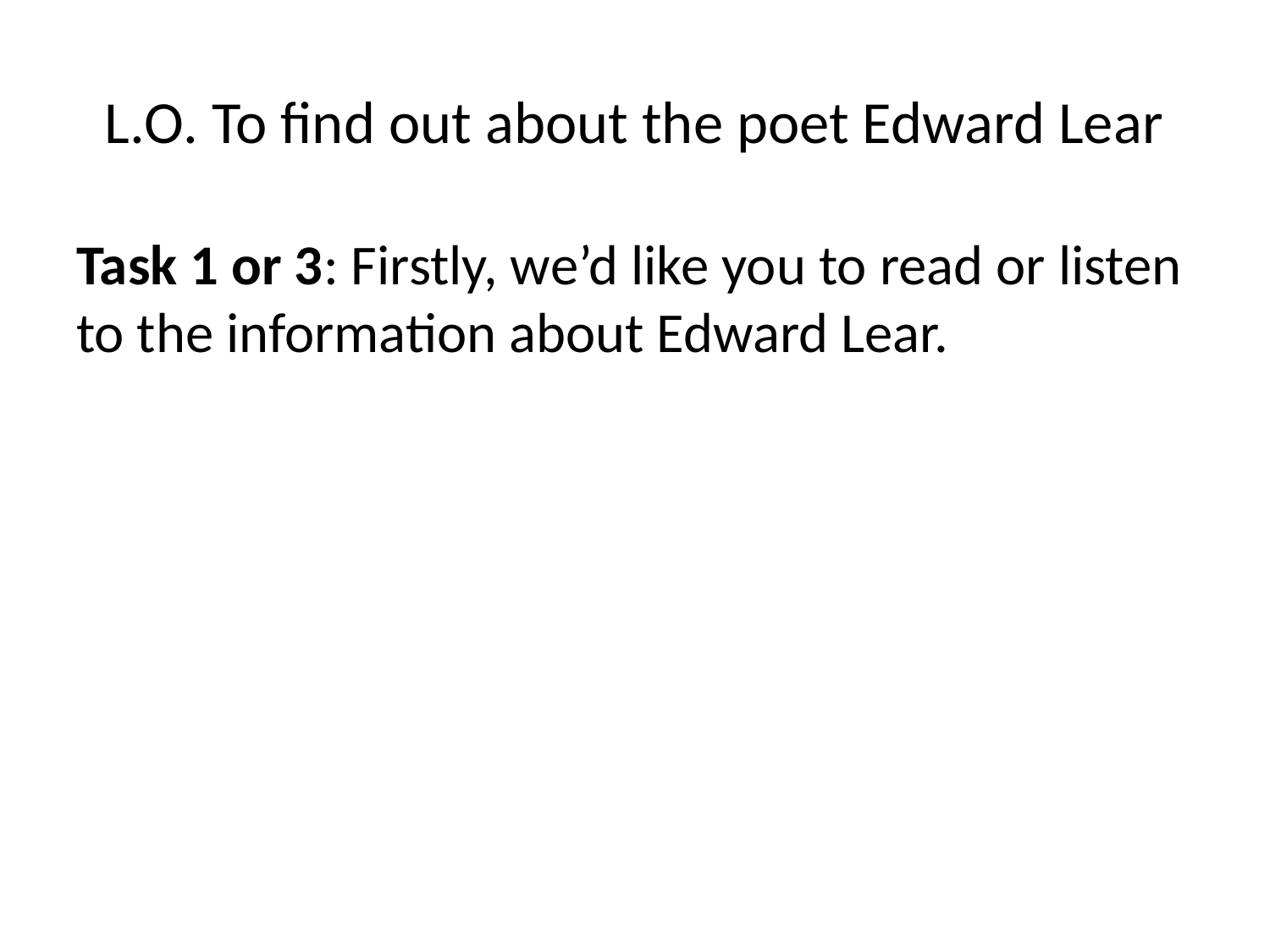

# L.O. To find out about the poet Edward Lear
Task 1 or 3: Firstly, we’d like you to read or listen to the information about Edward Lear.